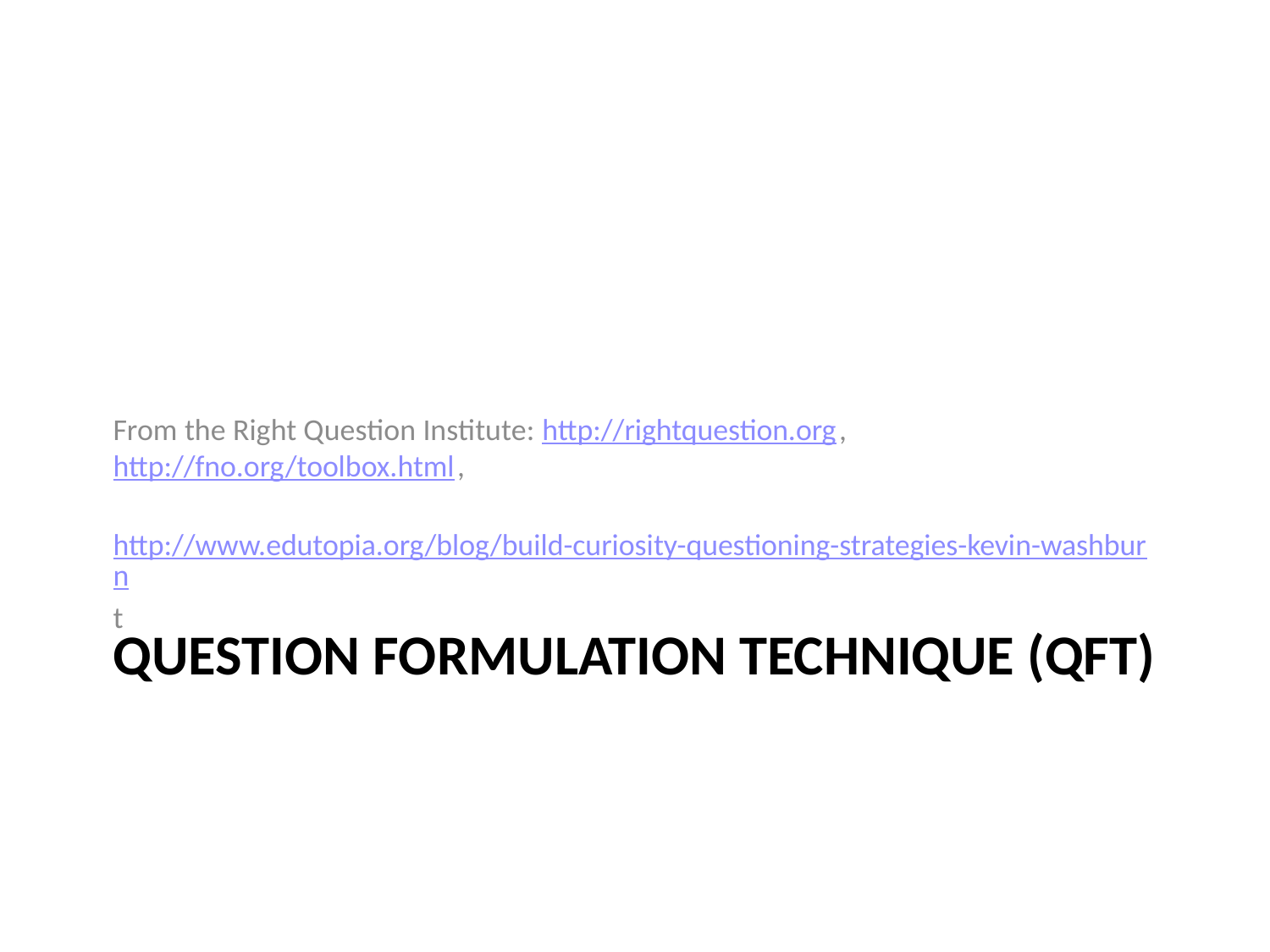

From the Right Question Institute: http://rightquestion.org, http://fno.org/toolbox.html,
 http://www.edutopia.org/blog/build-curiosity-questioning-strategies-kevin-washburn
t

# Question Formulation Technique (QFT)